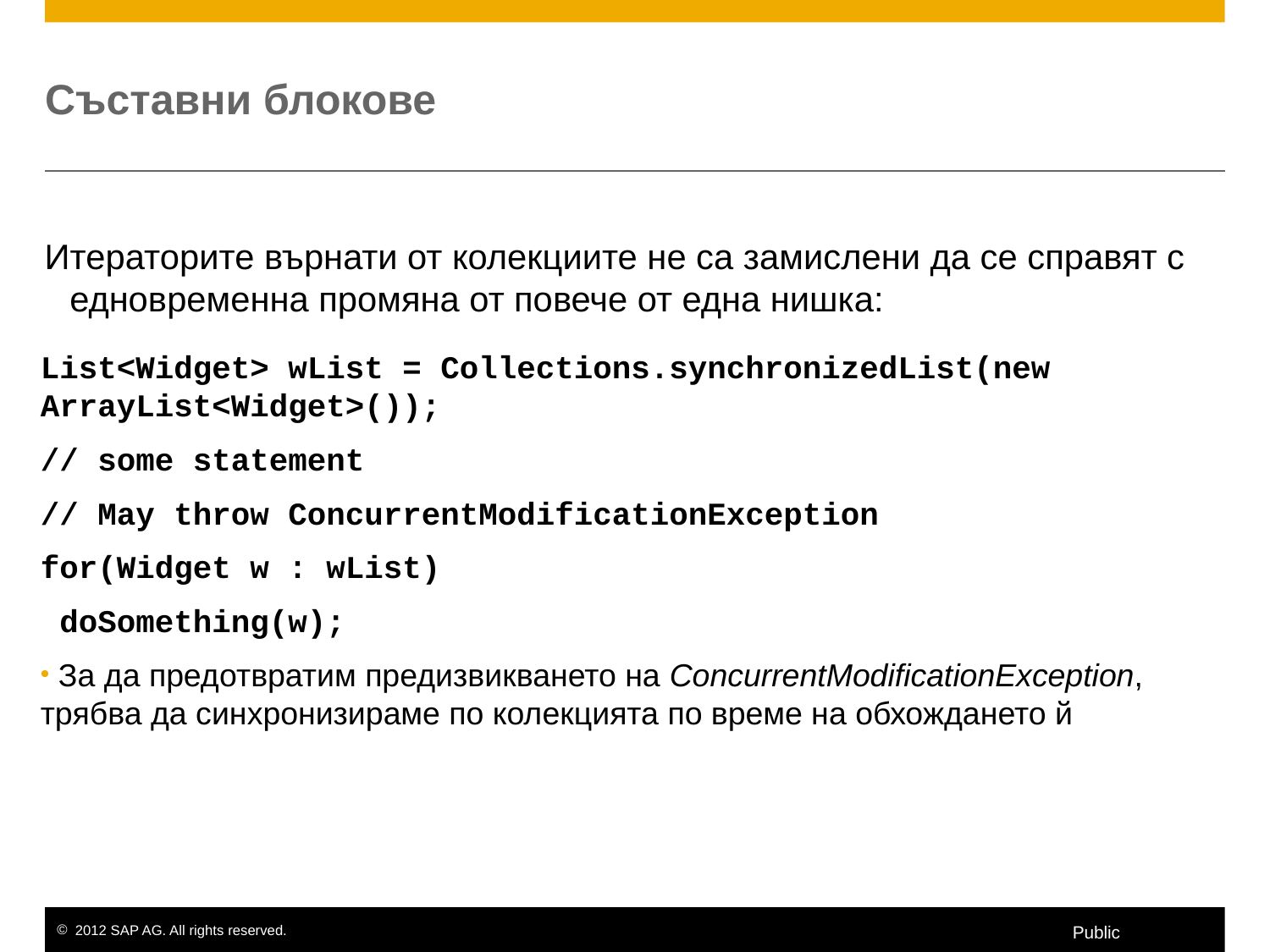

# Съставни блокове
Итераторите върнати от колекциите не са замислени да се справят с едновременна промяна от повече от една нишка:
List<Widget> wList = Collections.synchronizedList(new ArrayList<Widget>());
// some statement
// May throw ConcurrentModificationException
for(Widget w : wList)
 doSomething(w);
 За да предотвратим предизвикването на ConcurrentModificationException, трябва да синхронизираме по колекцията по време на обхождането й